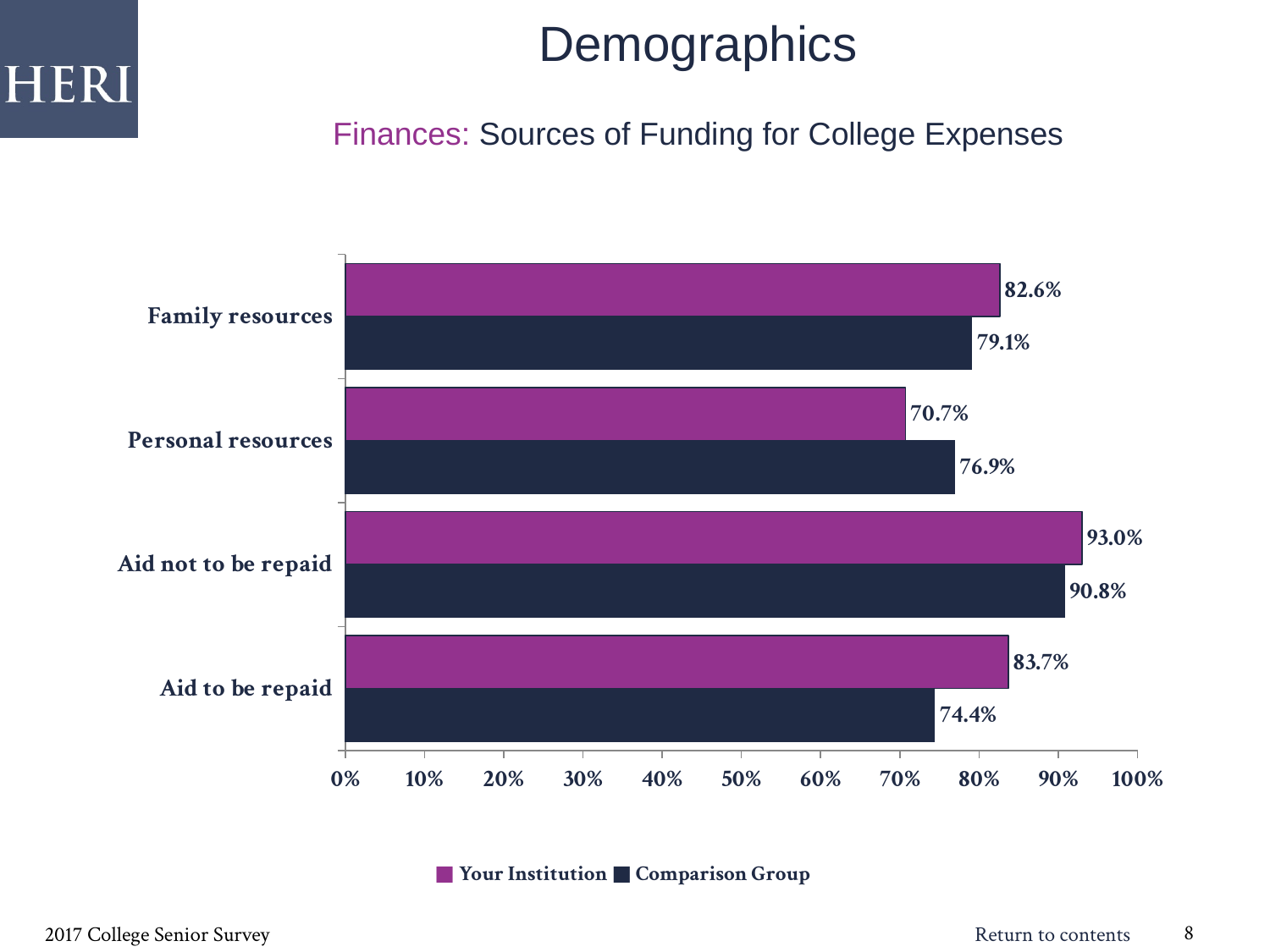

# Demographics Finances: Sources of Funding for College Expenses

### Chart: Sources of Funding for College Expenses

| Category |
|---|

### Chart

| Category | Comparison | Your Institution |
|---|---|---|
| Aid to be repaid | 0.744 | 0.837 |
| Aid not to be repaid | 0.9079999999999999 | 0.9299999999999999 |
| Personal resources | 0.7689999999999999 | 0.7070000000000001 |
| Family resources | 0.791 | 0.826 |
■ Your Institution ■ Comparison Group
2017 College Senior Survey
8